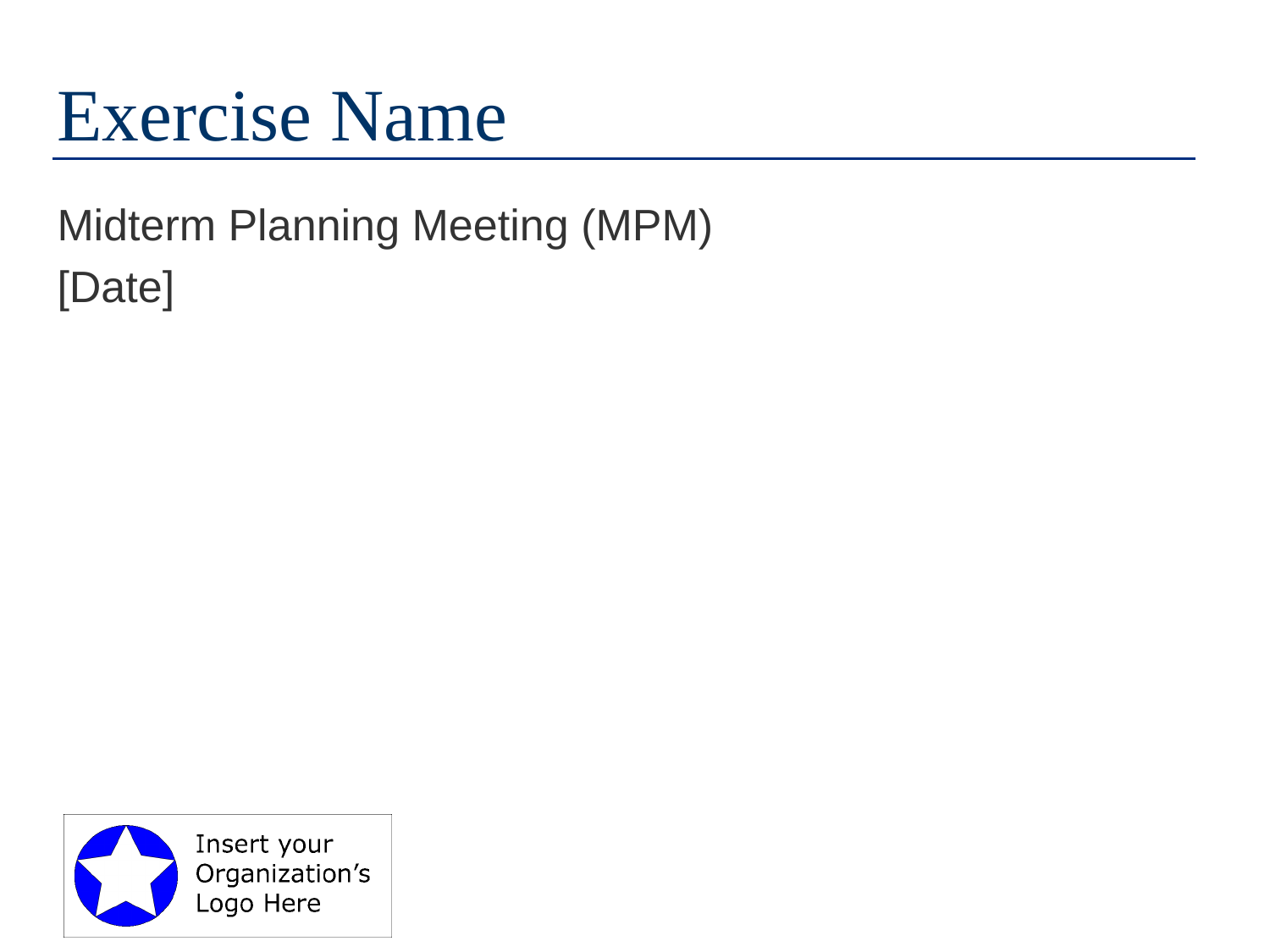

# Exercise Name
Midterm Planning Meeting (MPM)
[Date]